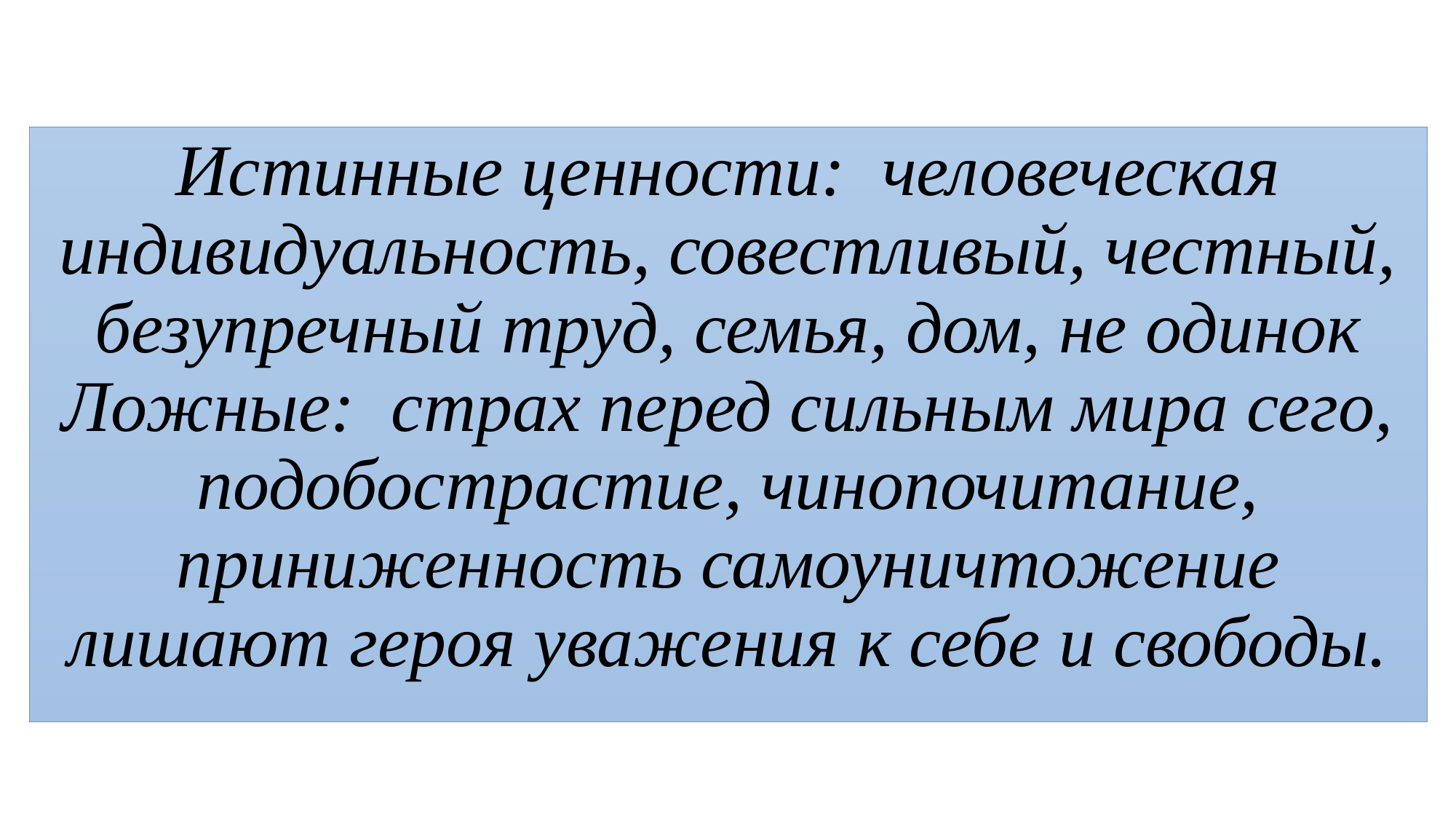

Истинные ценности:  человеческая индивидуальность, совестливый, честный, безупречный труд, семья, дом, не одинок Ложные:  страх перед сильным мира сего, подобострастие, чинопочитание, приниженность самоуничтожение лишают героя уважения к себе и свободы.